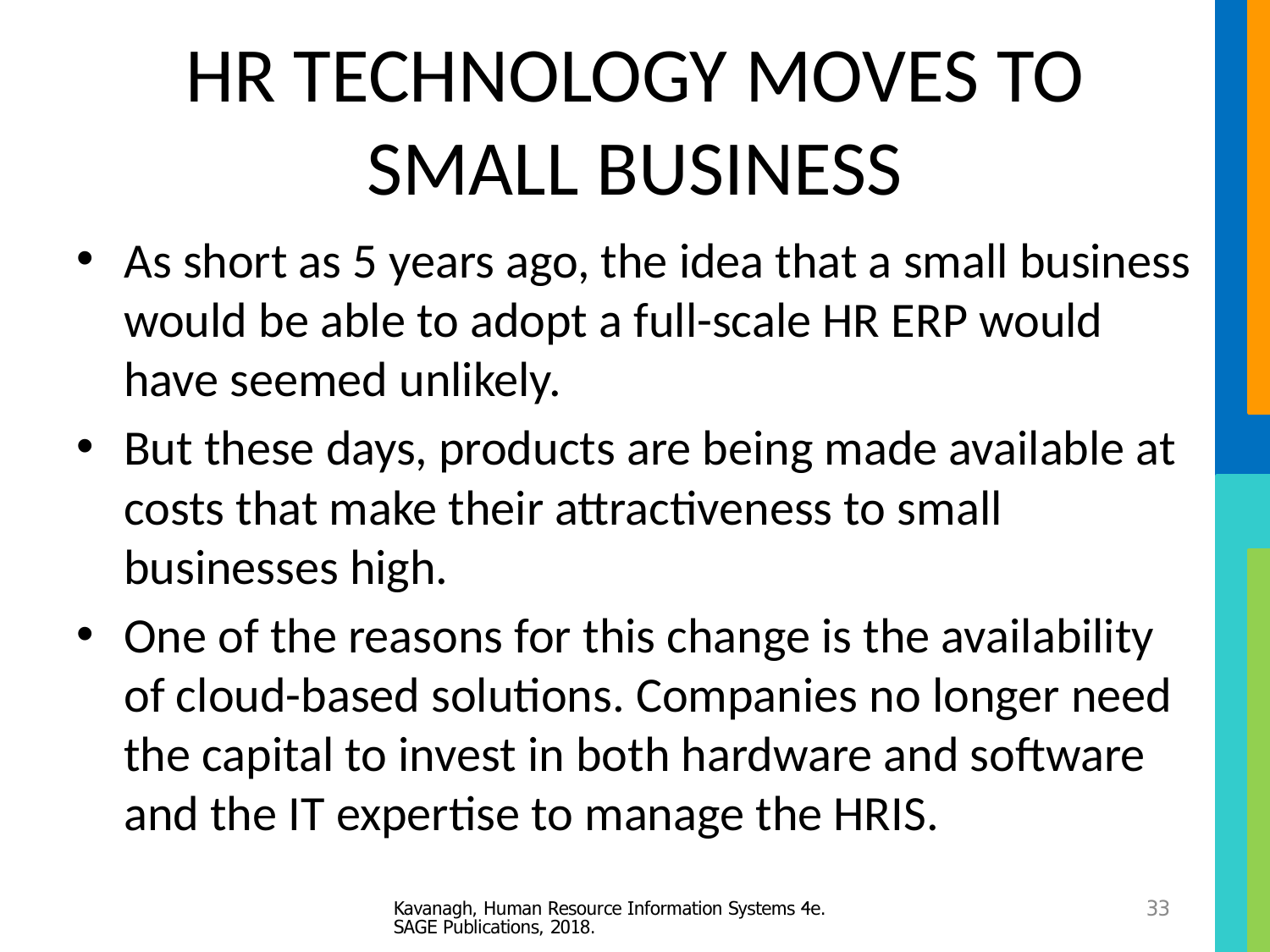

# HR TECHNOLOGY MOVES TO SMALL BUSINESS
As short as 5 years ago, the idea that a small business would be able to adopt a full-scale HR ERP would have seemed unlikely.
But these days, products are being made available at costs that make their attractiveness to small businesses high.
One of the reasons for this change is the availability of cloud-based solutions. Companies no longer need the capital to invest in both hardware and software and the IT expertise to manage the HRIS.
Kavanagh, Human Resource Information Systems 4e. SAGE Publications, 2018.
33